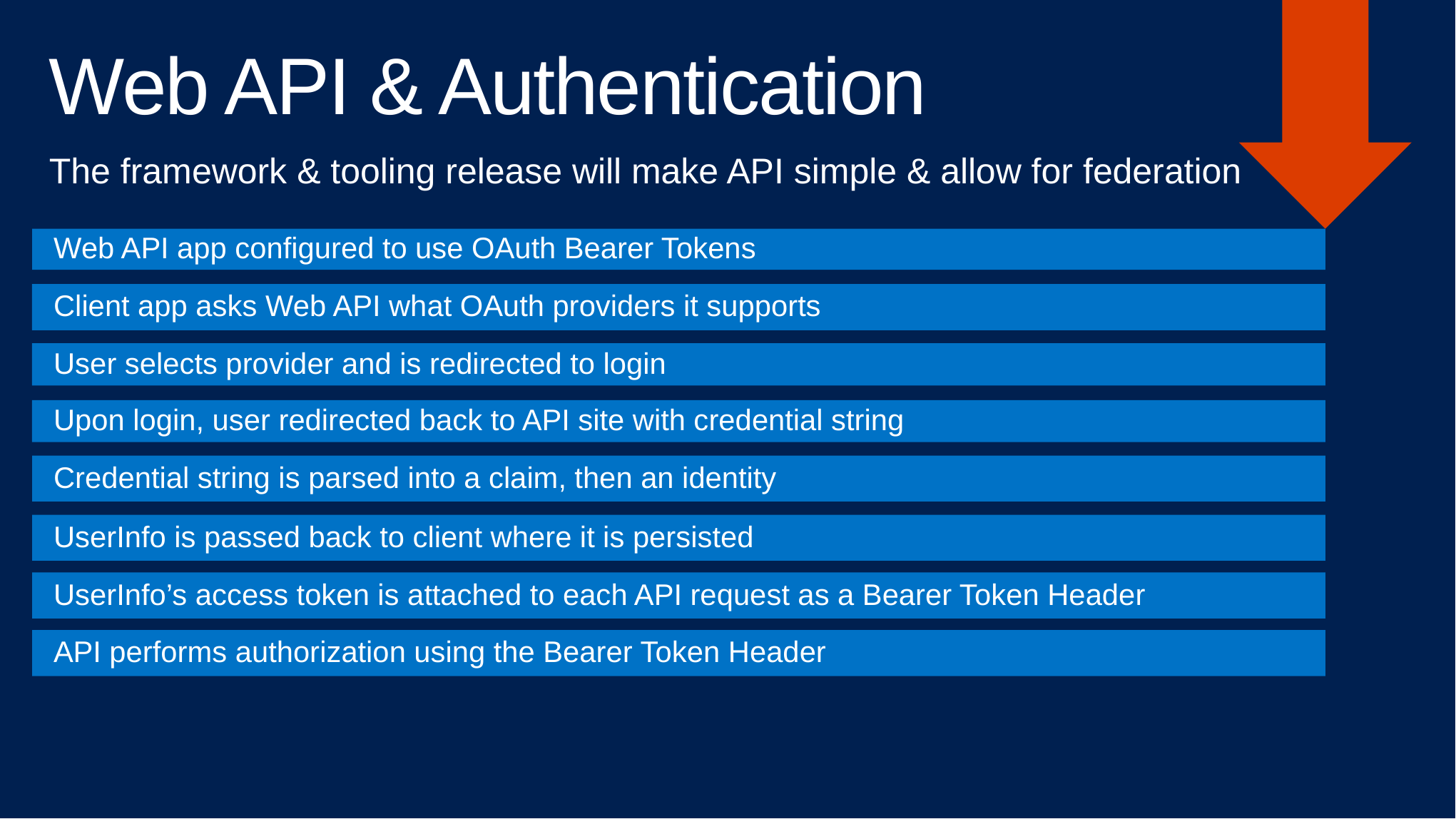

# Web API & Authentication
The framework & tooling release will make API simple & allow for federation
Web API app configured to use OAuth Bearer Tokens
Client app asks Web API what OAuth providers it supports
User selects provider and is redirected to login
Upon login, user redirected back to API site with credential string
Credential string is parsed into a claim, then an identity
UserInfo is passed back to client where it is persisted
UserInfo’s access token is attached to each API request as a Bearer Token Header
API performs authorization using the Bearer Token Header